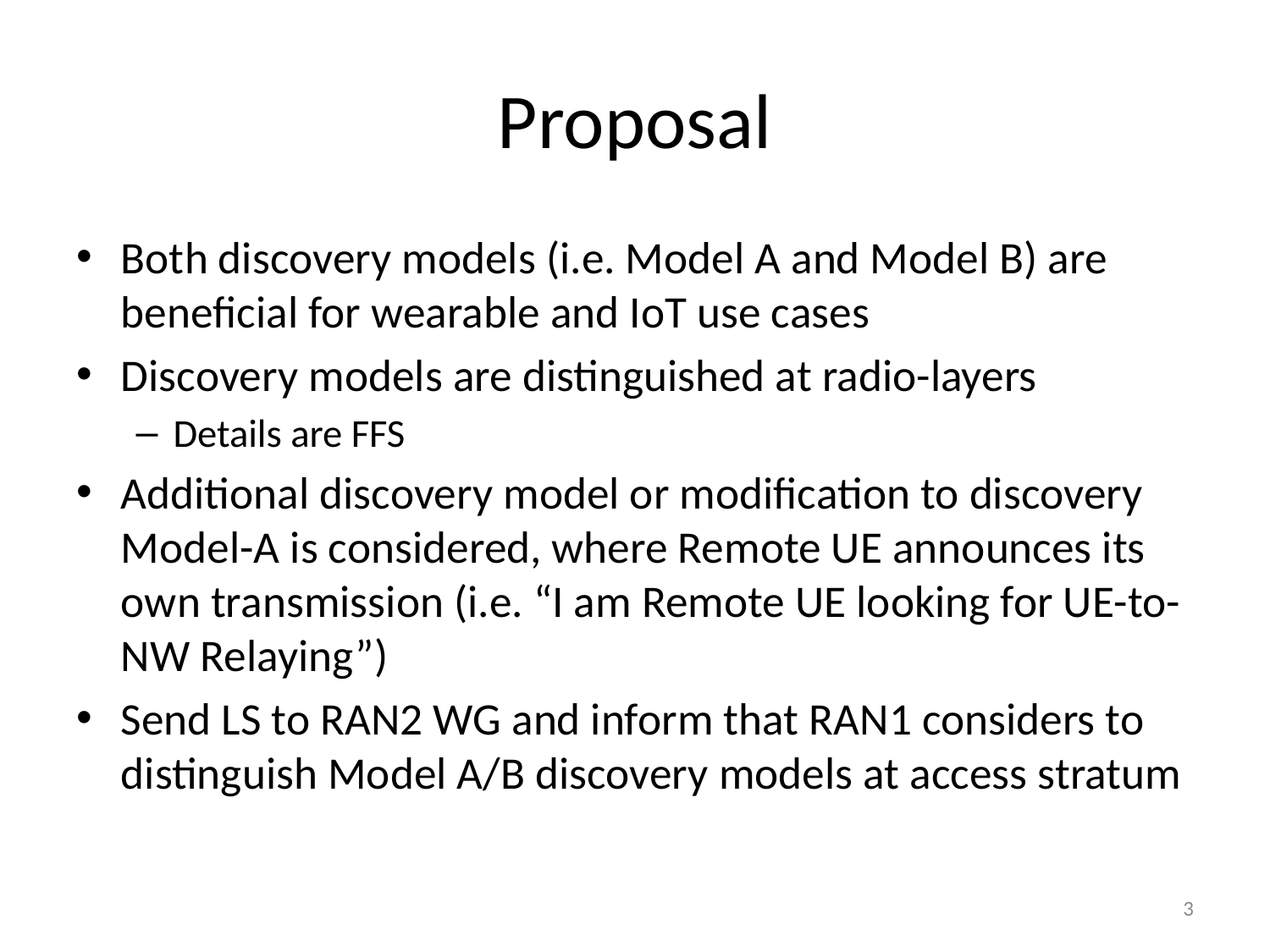

# Proposal
Both discovery models (i.e. Model A and Model B) are beneficial for wearable and IoT use cases
Discovery models are distinguished at radio-layers
Details are FFS
Additional discovery model or modification to discovery Model-A is considered, where Remote UE announces its own transmission (i.e. “I am Remote UE looking for UE-to-NW Relaying”)
Send LS to RAN2 WG and inform that RAN1 considers to distinguish Model A/B discovery models at access stratum
3